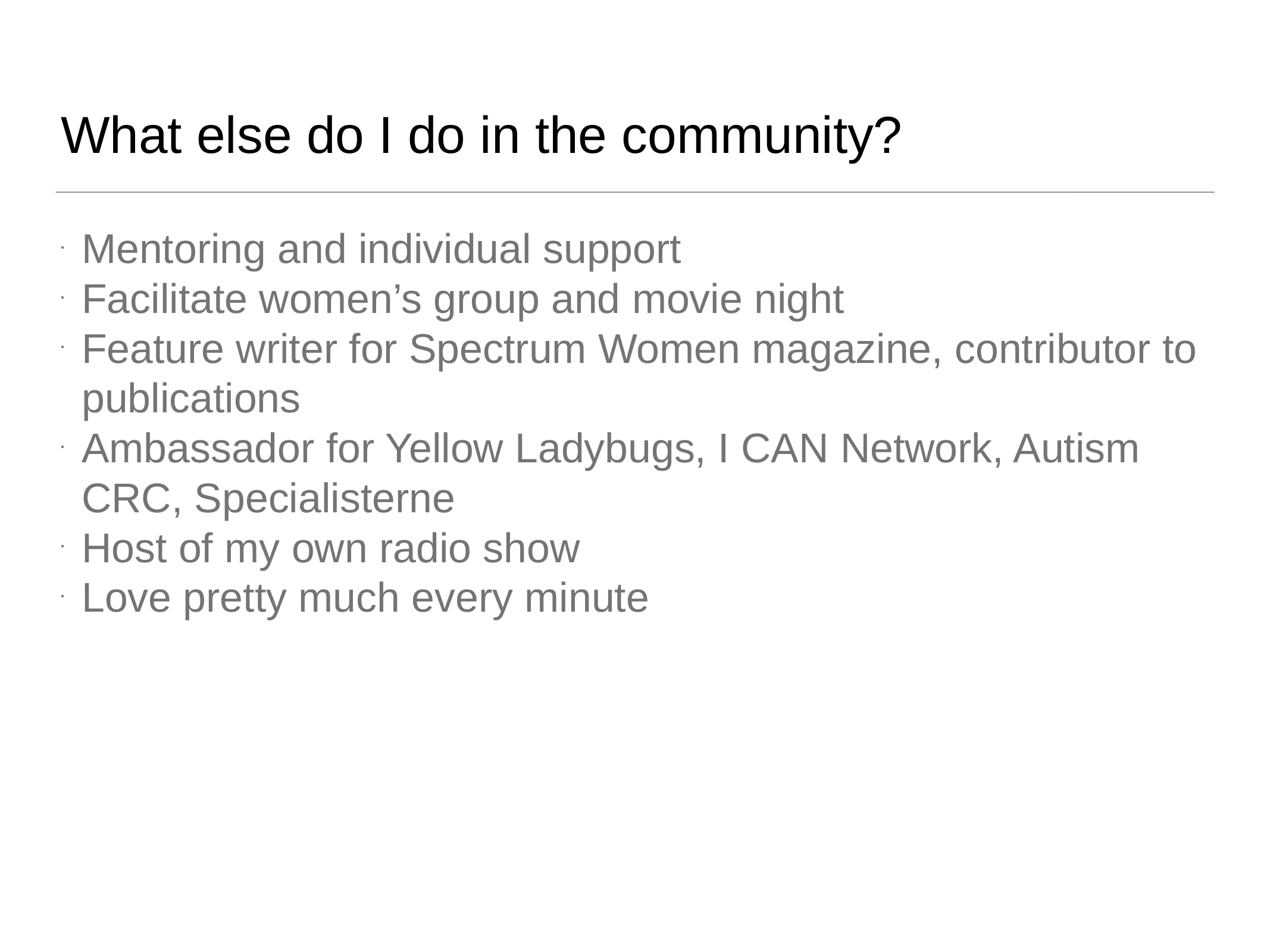

What else do I do in the community?
Mentoring and individual support
Facilitate women’s group and movie night
Feature writer for Spectrum Women magazine, contributor to publications
Ambassador for Yellow Ladybugs, I CAN Network, Autism CRC, Specialisterne
Host of my own radio show
Love pretty much every minute